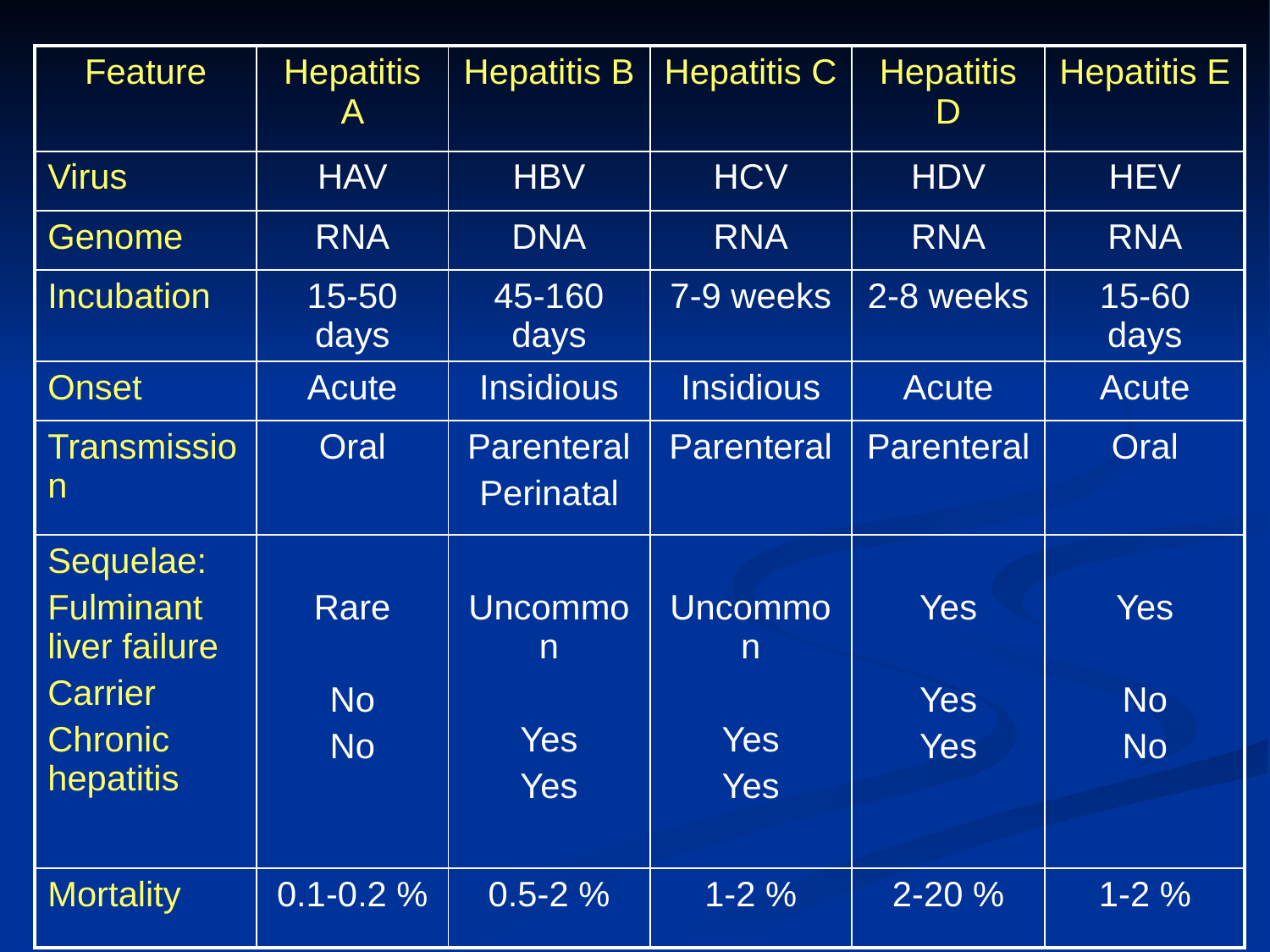

| Feature | Hepatitis A | Hepatitis B | Hepatitis C | Hepatitis D | Hepatitis E |
| --- | --- | --- | --- | --- | --- |
| Virus | HAV | HBV | HCV | HDV | HEV |
| Genome | RNA | DNA | RNA | RNA | RNA |
| Incubation | 15-50 days | 45-160 days | 7-9 weeks | 2-8 weeks | 15-60 days |
| Onset | Acute | Insidious | Insidious | Acute | Acute |
| Transmission | Oral | Parenteral Perinatal | Parenteral | Parenteral | Oral |
| Sequelae: Fulminant liver failure Carrier Chronic hepatitis | Rare No No | Uncommon Yes Yes | Uncommon Yes Yes | Yes Yes Yes | Yes No No |
| Mortality | 0.1-0.2 % | 0.5-2 % | 1-2 % | 2-20 % | 1-2 % |